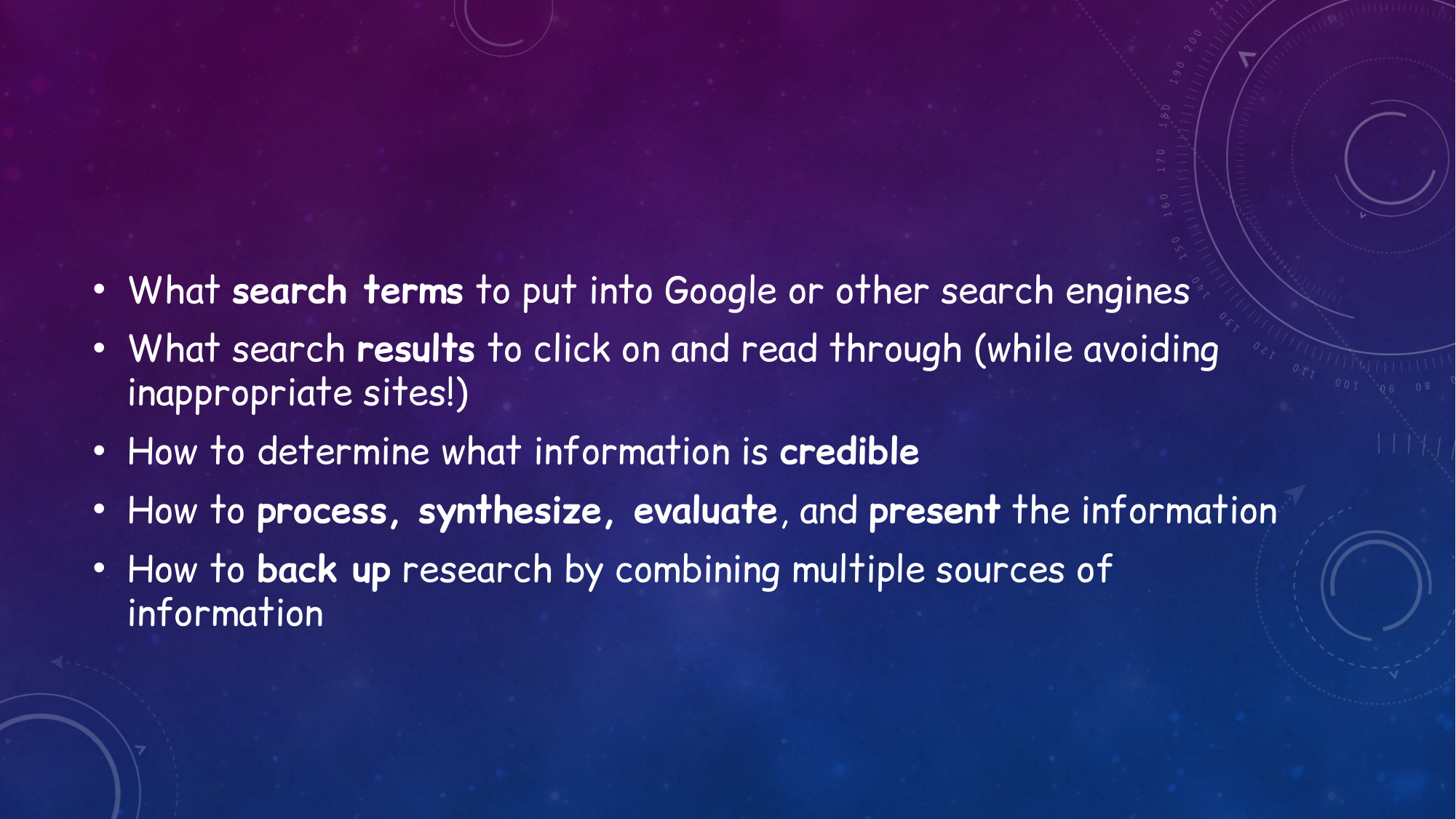

#
What search terms to put into Google or other search engines
What search results to click on and read through (while avoiding inappropriate sites!)
How to determine what information is credible
How to process, synthesize, evaluate, and present the information
How to back up research by combining multiple sources of information